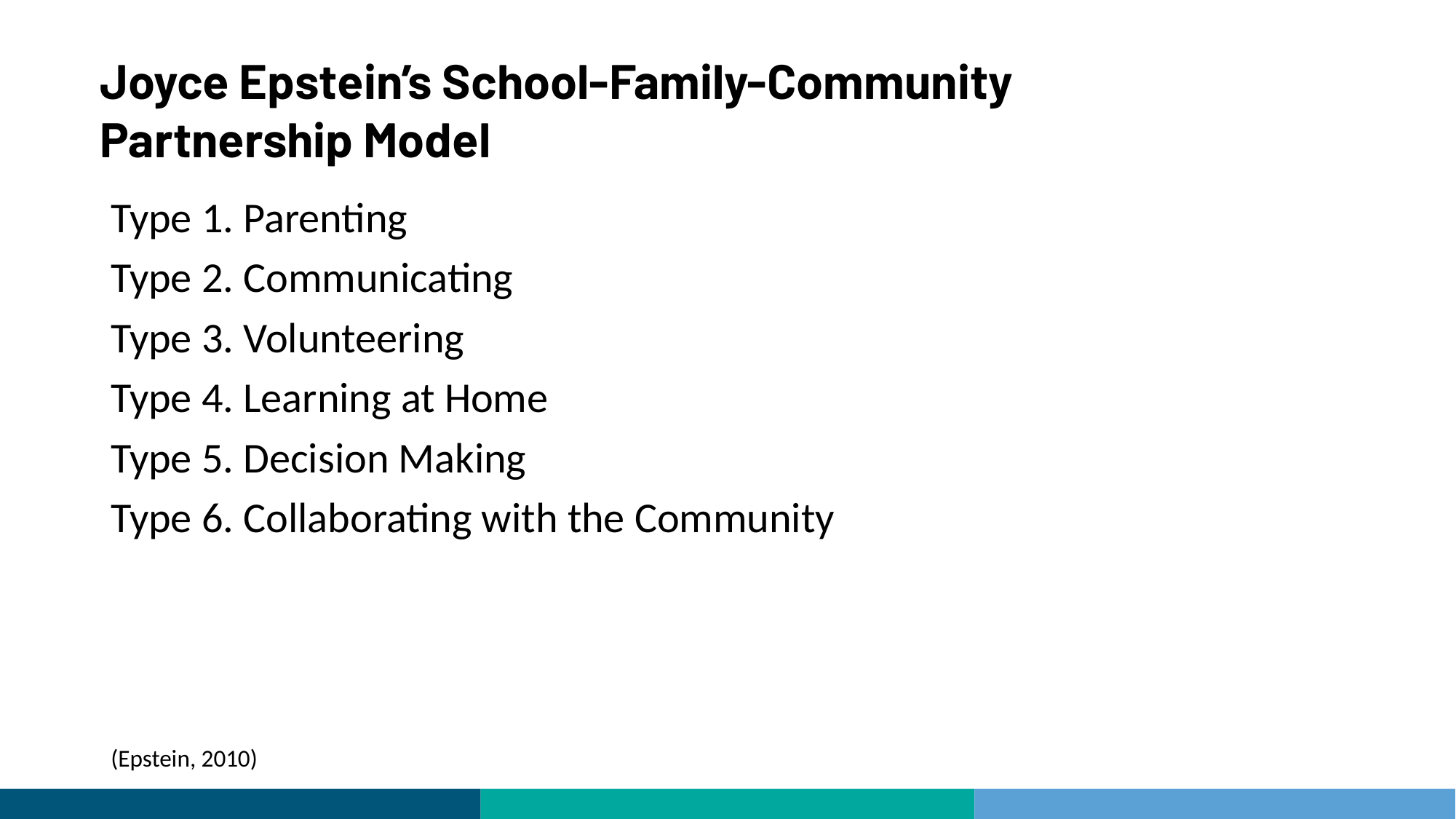

# Joyce Epstein’s School-Family-Community Partnership Model
Type 1. Parenting
Type 2. Communicating
Type 3. Volunteering
Type 4. Learning at Home
Type 5. Decision Making
Type 6. Collaborating with the Community
(Epstein, 2010)